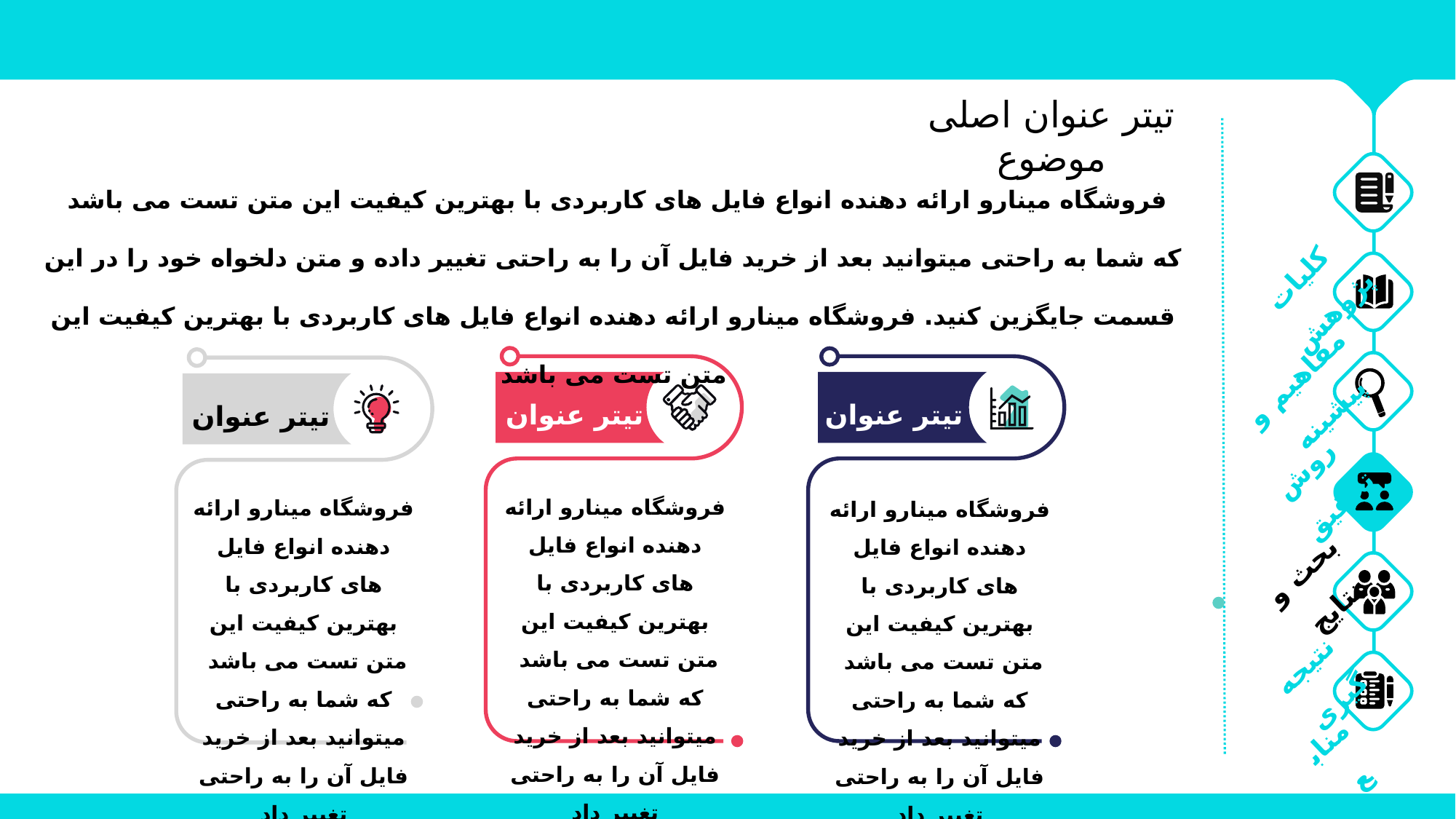

تیتر عنوان اصلی موضوع
فروشگاه مینارو ارائه دهنده انواع فایل های کاربردی با بهترین کیفیت این متن تست می باشد  که شما به راحتی میتوانید بعد از خرید فایل آن را به راحتی تغییر داده و متن دلخواه خود را در این قسمت جایگزین کنید. فروشگاه مینارو ارائه دهنده انواع فایل های کاربردی با بهترین کیفیت این متن تست می باشد

کلیات پژوهش

مفاهیم و پیشینه

تیتر عنوان
تیتر عنوان
تیتر عنوان

روش تحقیق

فروشگاه مینارو ارائه دهنده انواع فایل های کاربردی با بهترین کیفیت این متن تست می باشد  که شما به راحتی میتوانید بعد از خرید فایل آن را به راحتی تغییر داد
فروشگاه مینارو ارائه دهنده انواع فایل های کاربردی با بهترین کیفیت این متن تست می باشد  که شما به راحتی میتوانید بعد از خرید فایل آن را به راحتی تغییر داد
فروشگاه مینارو ارائه دهنده انواع فایل های کاربردی با بهترین کیفیت این متن تست می باشد  که شما به راحتی میتوانید بعد از خرید فایل آن را به راحتی تغییر داد
بحث و نتایج

نتیجه گیری

منابع